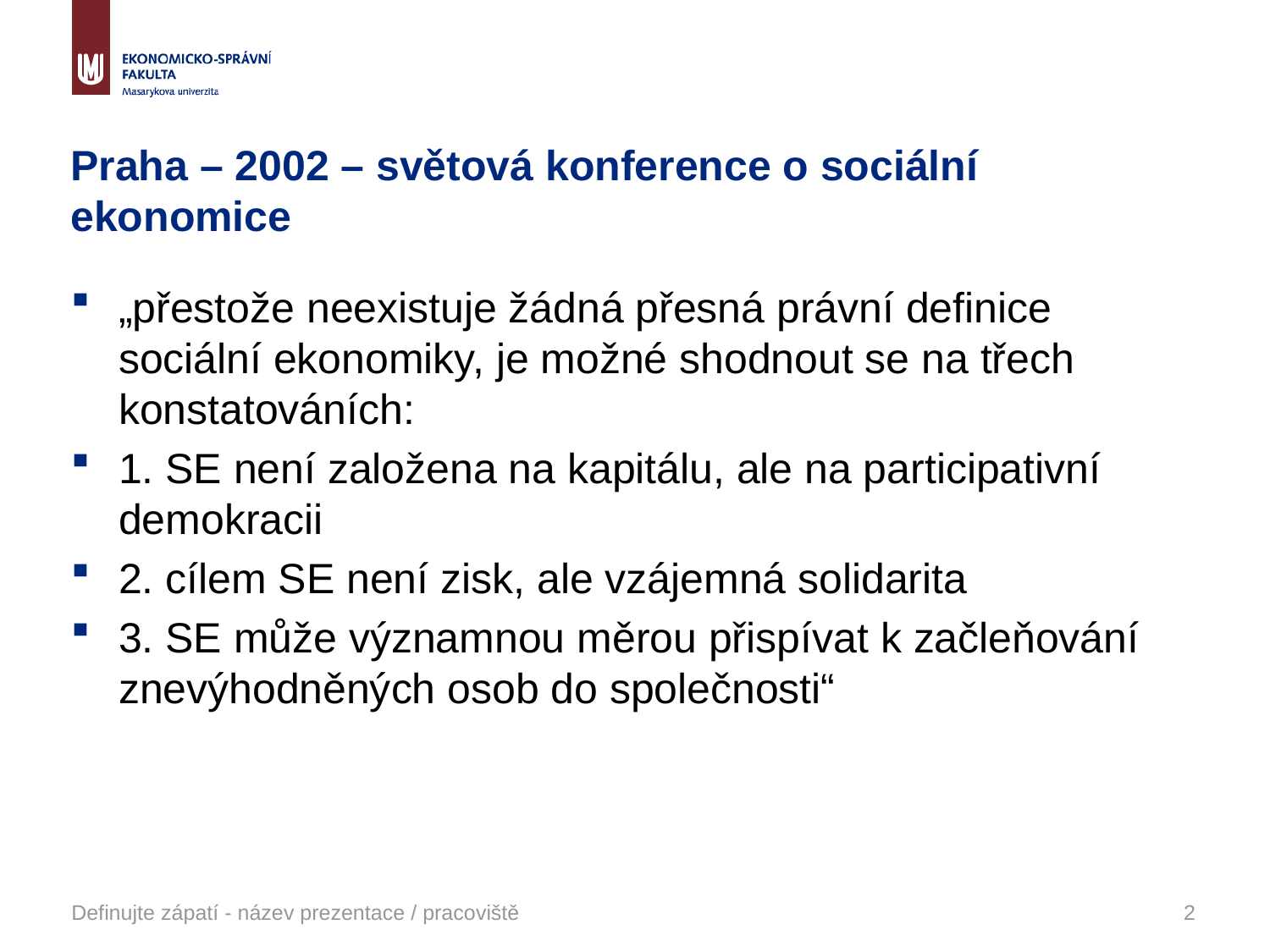

# Praha – 2002 – světová konference o sociální ekonomice
„přestože neexistuje žádná přesná právní definice sociální ekonomiky, je možné shodnout se na třech konstatováních:
1. SE není založena na kapitálu, ale na participativní demokracii
2. cílem SE není zisk, ale vzájemná solidarita
3. SE může významnou měrou přispívat k začleňování znevýhodněných osob do společnosti“
Definujte zápatí - název prezentace / pracoviště
2